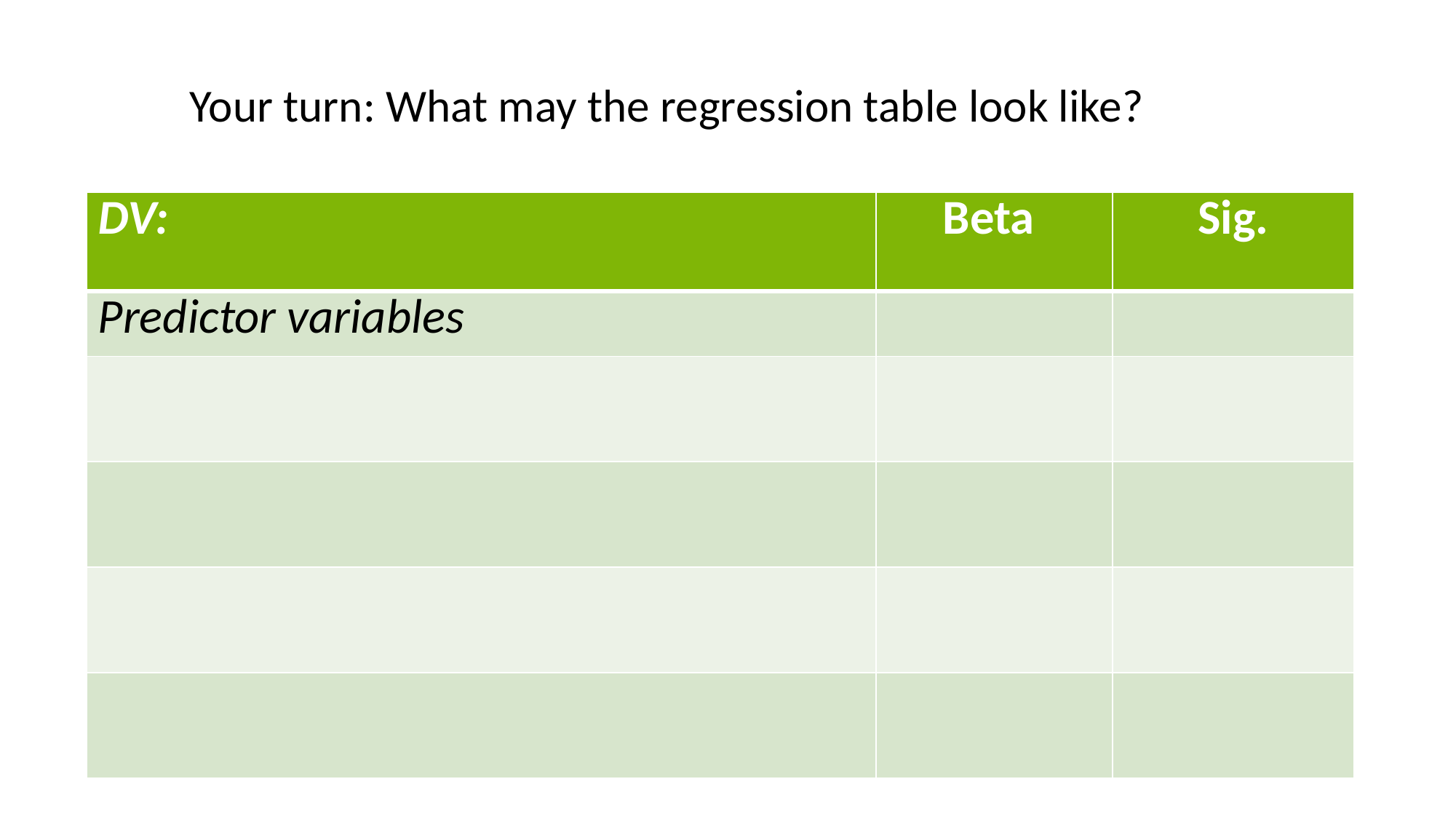

# Your turn: What may the regression table look like?
| DV: | Beta | Sig. |
| --- | --- | --- |
| Predictor variables |  |  |
|  |  |  |
|  |  |  |
|  |  |  |
|  |  |  |